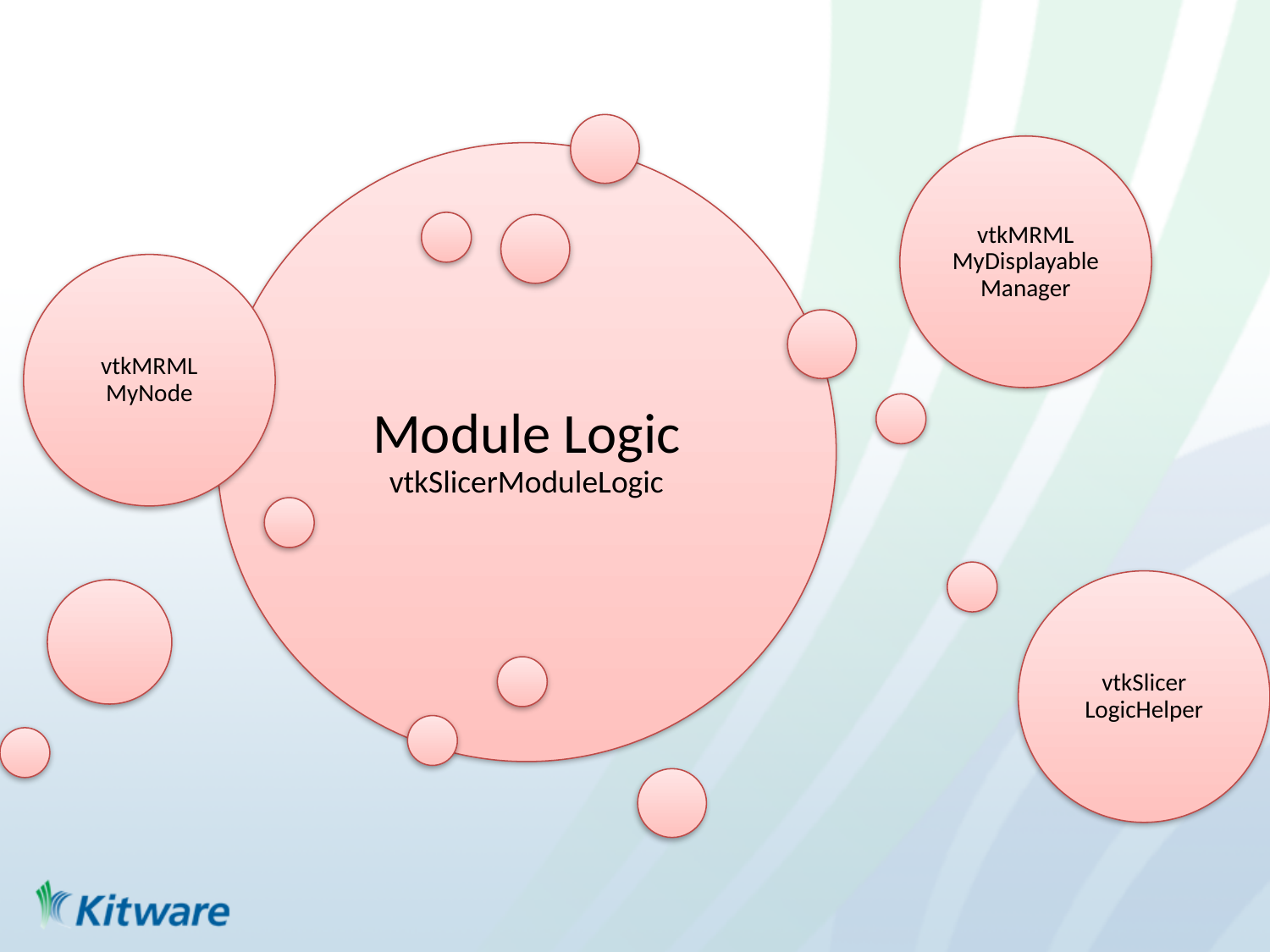

Module Logic
vtkSlicerModuleLogic
vtkMRML
MyNode
vtkMRML
MyDisplayableManager
vtkSlicer
LogicHelper